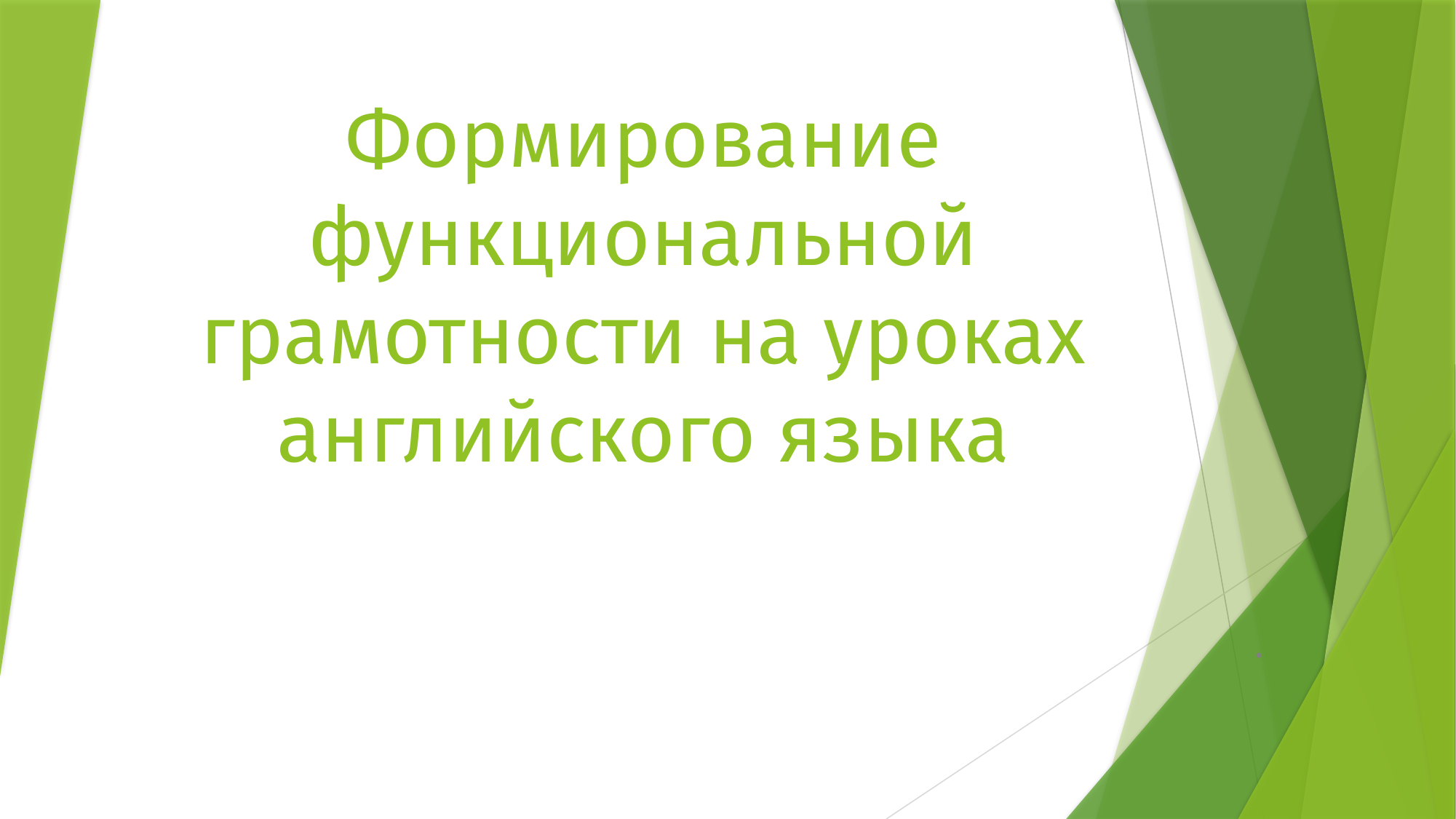

# Формирование функциональной грамотности на уроках английского языка
.